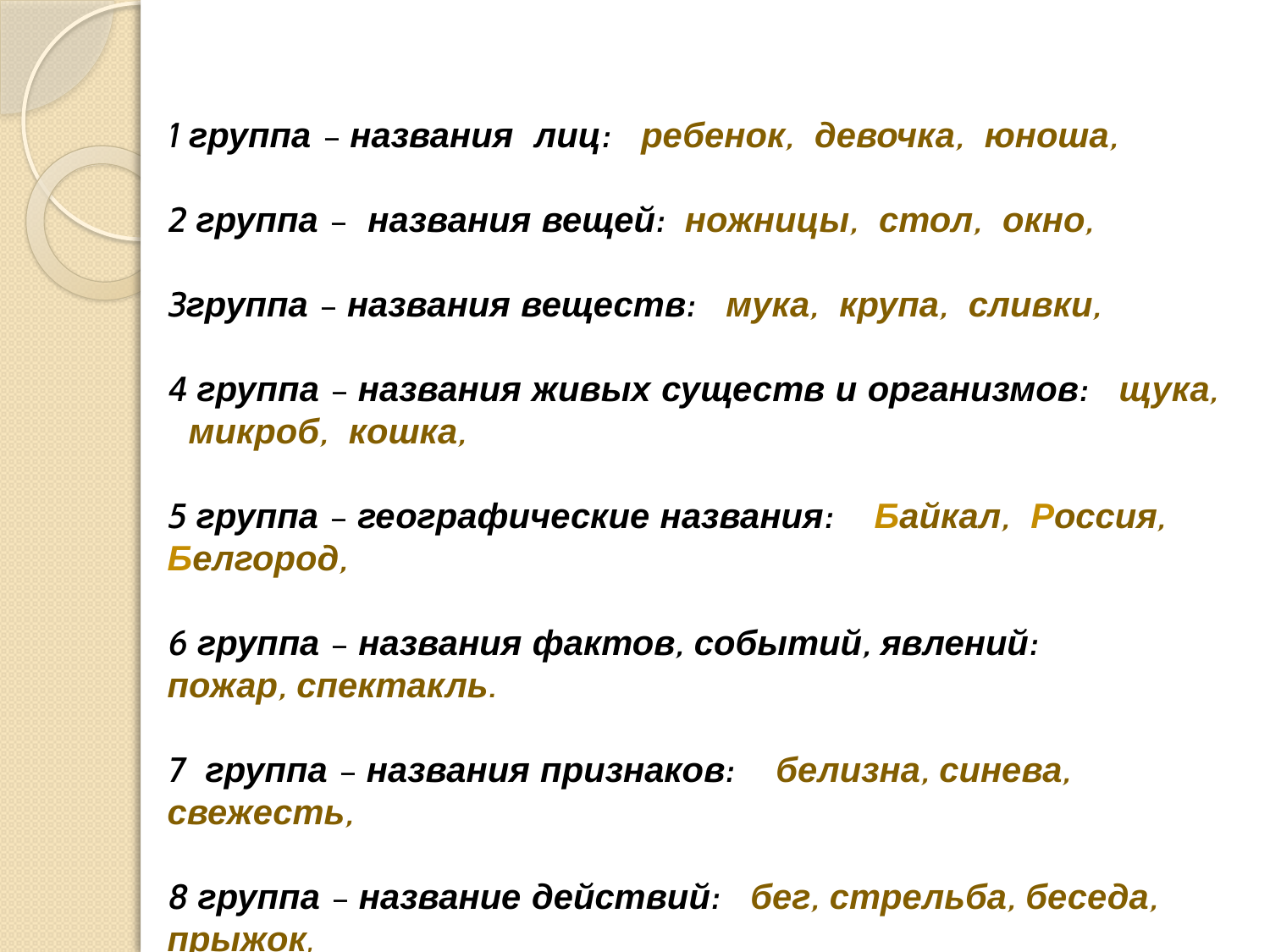

#
1 группа – названия  лиц:   ребенок,  девочка,  юноша,
2 группа –  названия вещей:  ножницы,  стол,  окно,
3группа – названия веществ:   мука,  крупа,  сливки,
4 группа – названия живых существ и организмов:   щука,   микроб,  кошка,
5 группа – географические названия:    Байкал,  Россия,  Белгород,
6 группа – названия фактов, событий, явлений:    пожар, спектакль.
7  группа – названия признаков:    белизна, синева, свежесть,
8 группа – название действий:   бег, стрельба, беседа, прыжок,